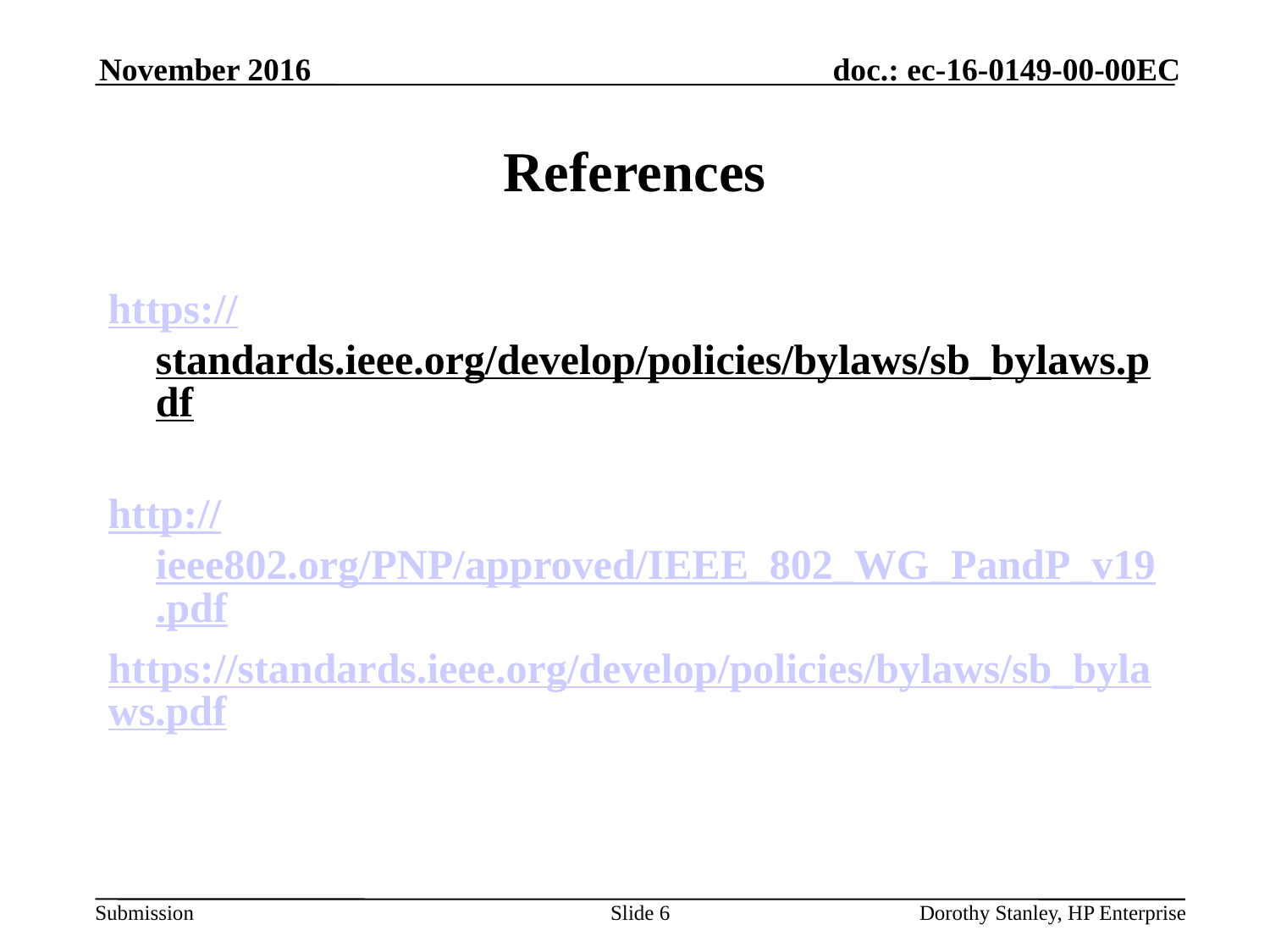

November 2016
# References
https://standards.ieee.org/develop/policies/bylaws/sb_bylaws.pdf
http://ieee802.org/PNP/approved/IEEE_802_WG_PandP_v19.pdf
https://standards.ieee.org/develop/policies/bylaws/sb_bylaws.pdf
Slide 6
Dorothy Stanley, HP Enterprise